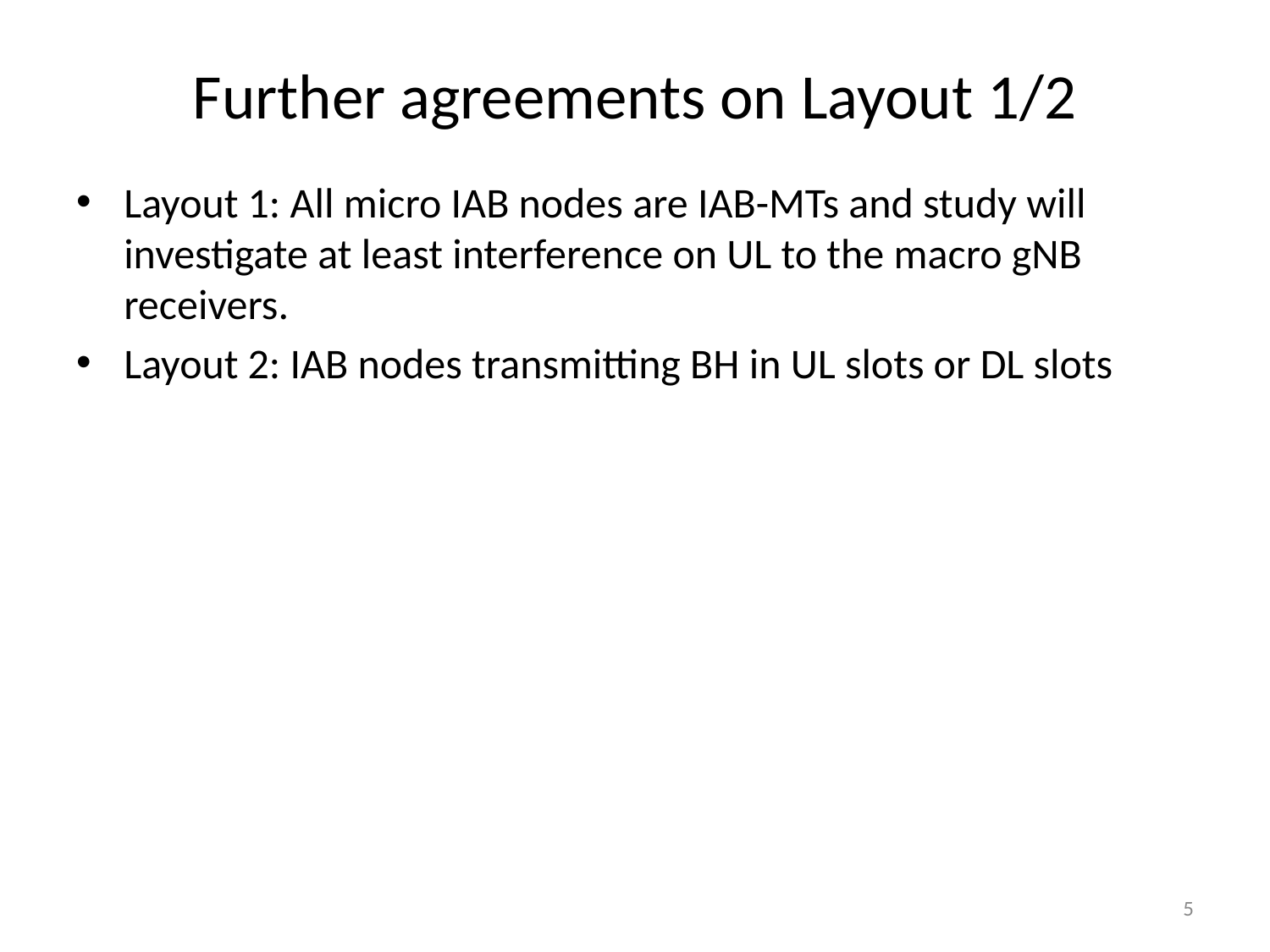

# Further agreements on Layout 1/2
Layout 1: All micro IAB nodes are IAB-MTs and study will investigate at least interference on UL to the macro gNB receivers.
Layout 2: IAB nodes transmitting BH in UL slots or DL slots

5